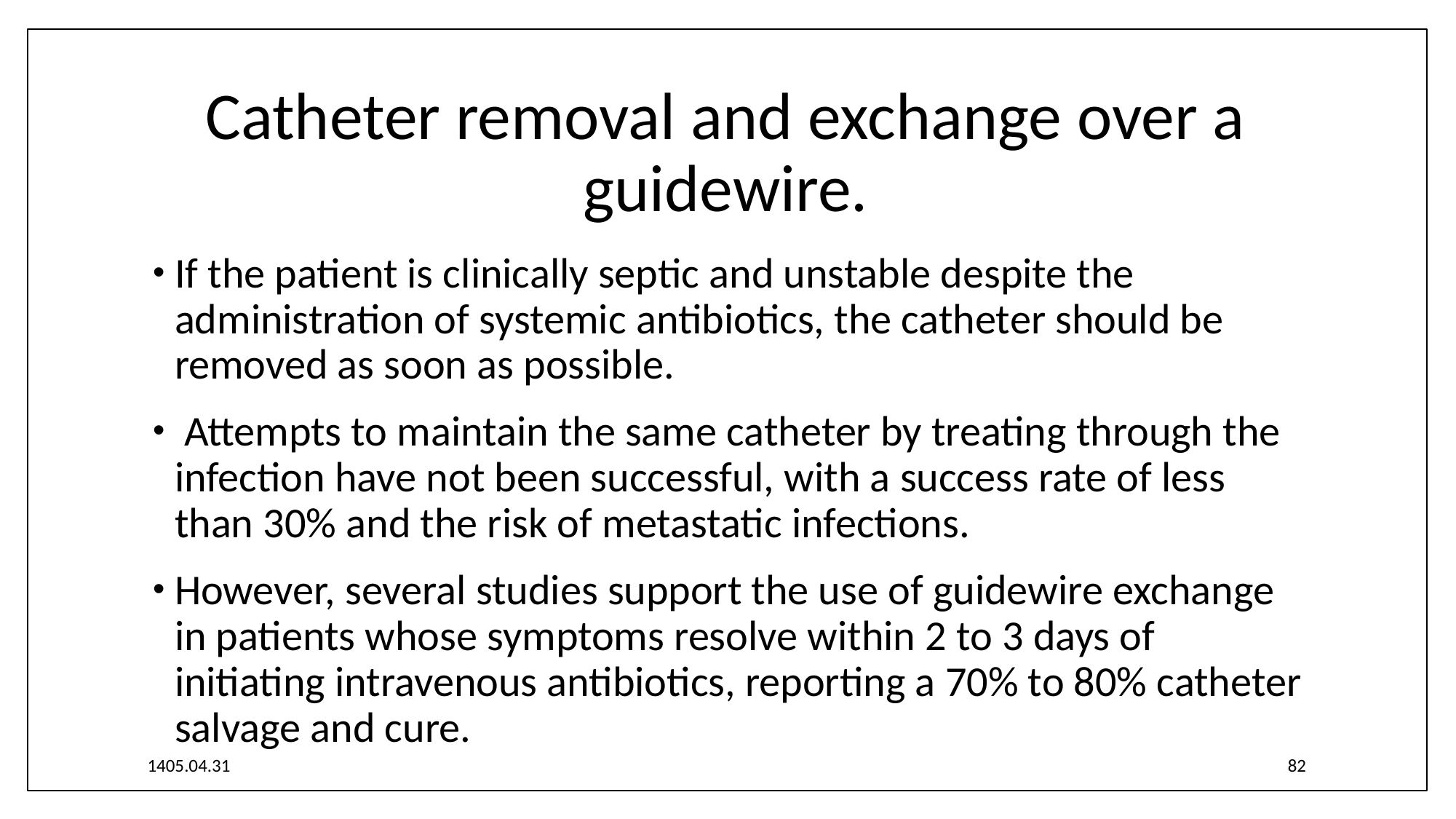

# Catheter removal and exchange over a guidewire.
If the patient is clinically septic and unstable despite the administration of systemic antibiotics, the catheter should be removed as soon as possible.
 Attempts to maintain the same catheter by treating through the infection have not been successful, with a success rate of less than 30% and the risk of metastatic infections.
However, several studies support the use of guidewire exchange in patients whose symptoms resolve within 2 to 3 days of initiating intravenous antibiotics, reporting a 70% to 80% catheter salvage and cure.

1405.04.31
82